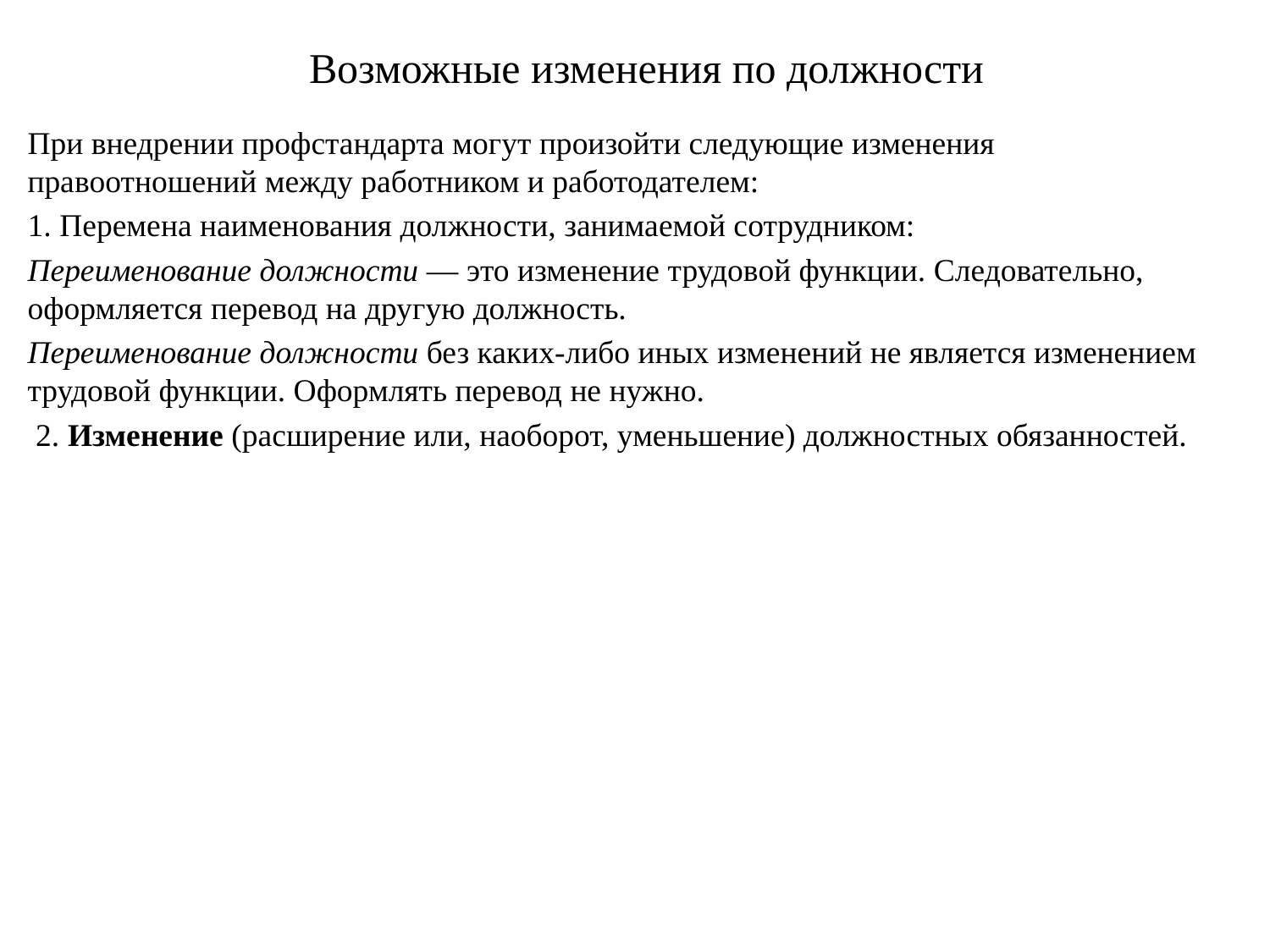

# Возможные изменения по должности
При внедрении профстандарта могут произойти следующие изменения правоотношений между работником и работодателем:
1. Перемена наименования должности, занимаемой сотрудником:
Переименование должности — это изменение трудовой функции. Следовательно, оформляется перевод на другую должность.
Переименование должности без каких-либо иных изменений не является изменением трудовой функции. Оформлять перевод не нужно.
 2. Изменение (расширение или, наоборот, уменьшение) должностных обязанностей.